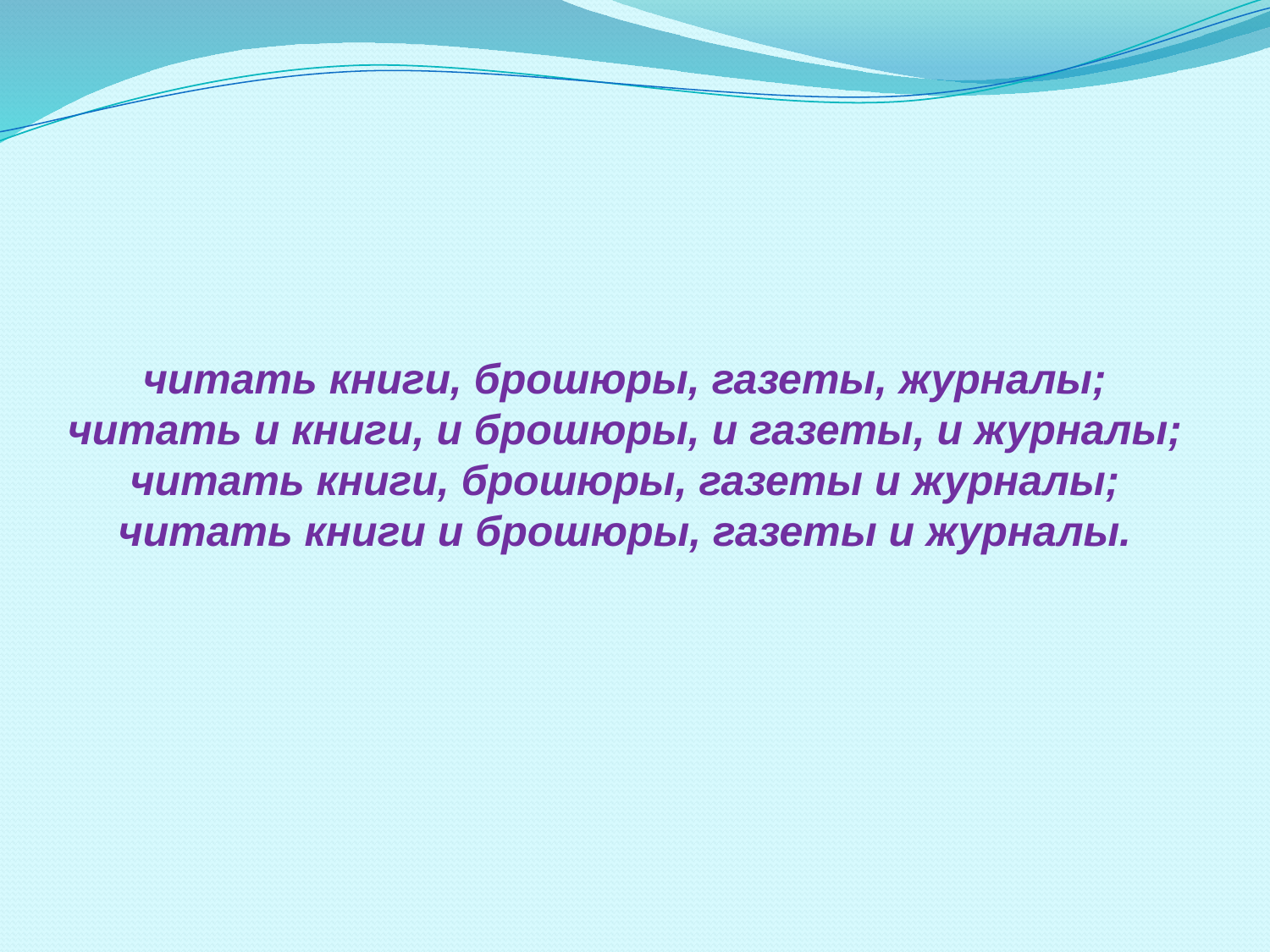

читать книги, брошюры, газеты, журналы;
читать и книги, и брошюры, и газеты, и журналы;
читать книги, брошюры, газеты и журналы;
читать книги и брошюры, газеты и журналы.